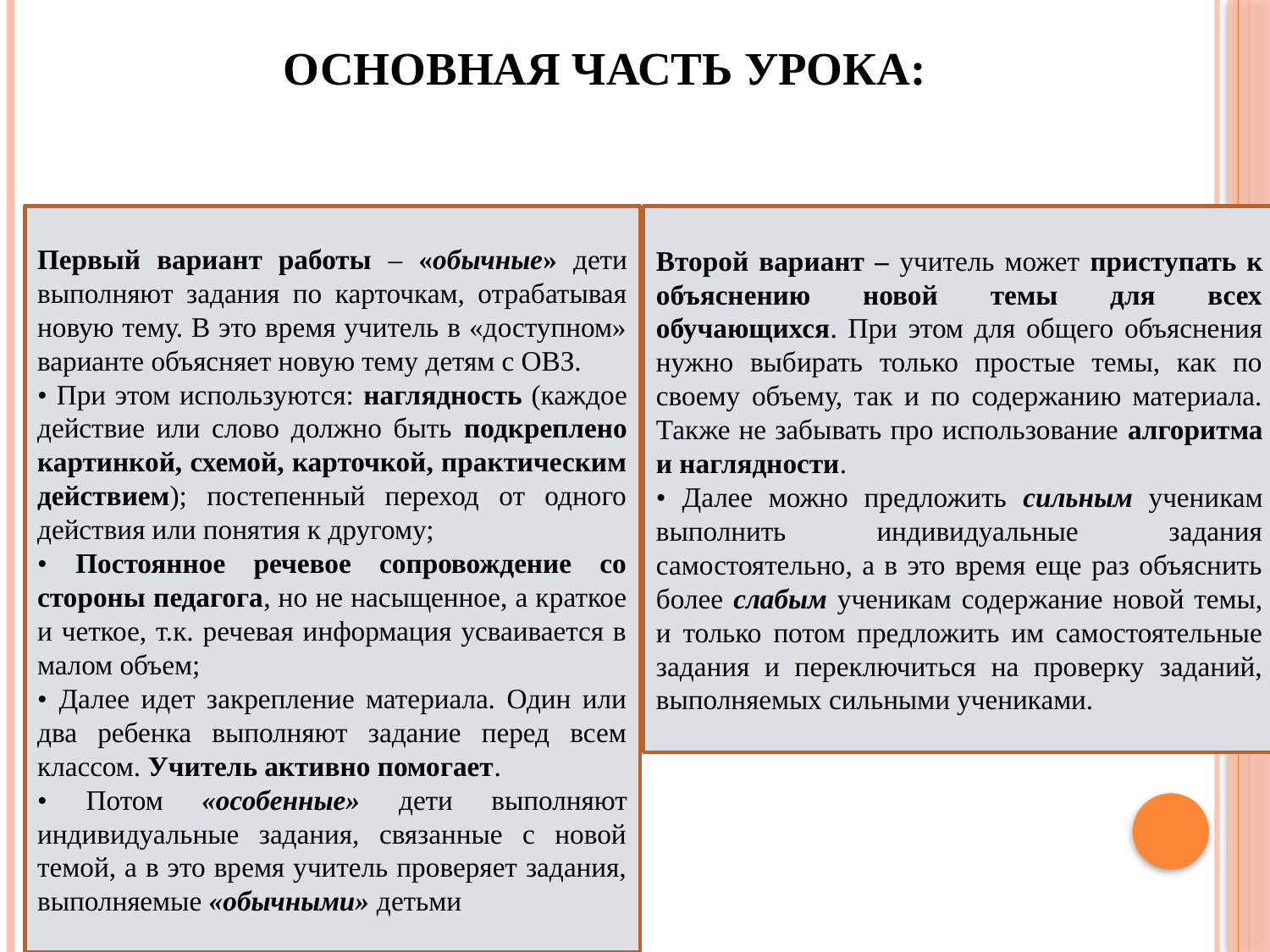

# Основная часть урока:
Первый вариант работы – «обычные» дети выполняют задания по карточкам, отрабатывая новую тему. В это время учитель в «доступном» варианте объясняет новую тему детям с ОВЗ.
• При этом используются: наглядность (каждое действие или слово должно быть подкреплено картинкой, схемой, карточкой, практическим действием); постепенный переход от одного действия или понятия к другому;
• Постоянное речевое сопровождение со стороны педагога, но не насыщенное, а краткое и четкое, т.к. речевая информация усваивается в малом объем;
• Далее идет закрепление материала. Один или два ребенка выполняют задание перед всем классом. Учитель активно помогает.
• Потом «особенные» дети выполняют индивидуальные задания, связанные с новой темой, а в это время учитель проверяет задания, выполняемые «обычными» детьми
Второй вариант – учитель может приступать к объяснению новой темы для всех обучающихся. При этом для общего объяснения нужно выбирать только простые темы, как по своему объему, так и по содержанию материала. Также не забывать про использование алгоритма и наглядности.
• Далее можно предложить сильным ученикам выполнить индивидуальные задания самостоятельно, а в это время еще раз объяснить более слабым ученикам содержание новой темы, и только потом предложить им самостоятельные задания и переключиться на проверку заданий, выполняемых сильными учениками.